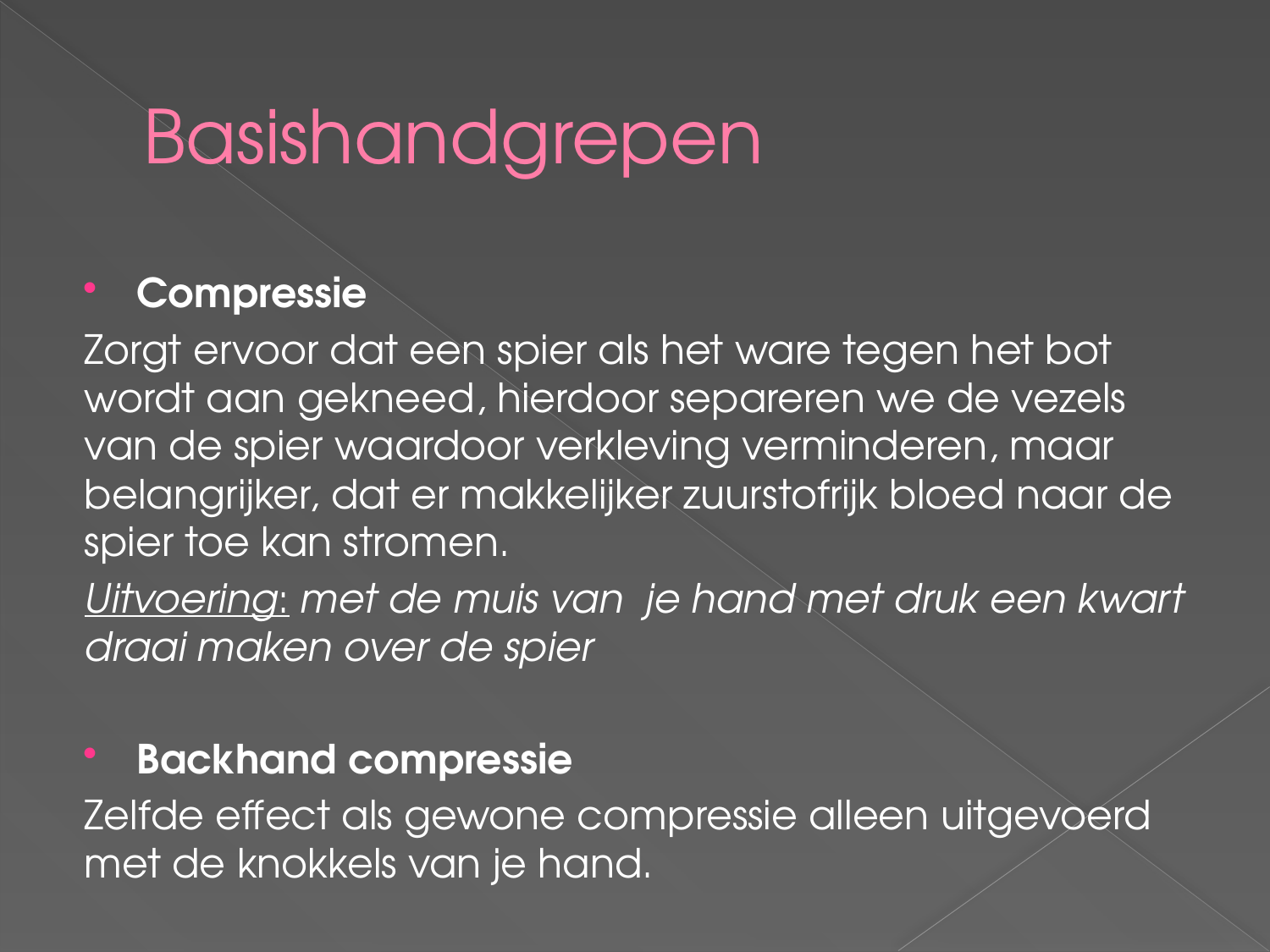

# Basishandgrepen
Compressie
Zorgt ervoor dat een spier als het ware tegen het bot wordt aan gekneed, hierdoor separeren we de vezels van de spier waardoor verkleving verminderen, maar belangrijker, dat er makkelijker zuurstofrijk bloed naar de spier toe kan stromen.
Uitvoering: met de muis van  je hand met druk een kwart draai maken over de spier

Backhand compressie
Zelfde effect als gewone compressie alleen uitgevoerd met de knokkels van je hand.